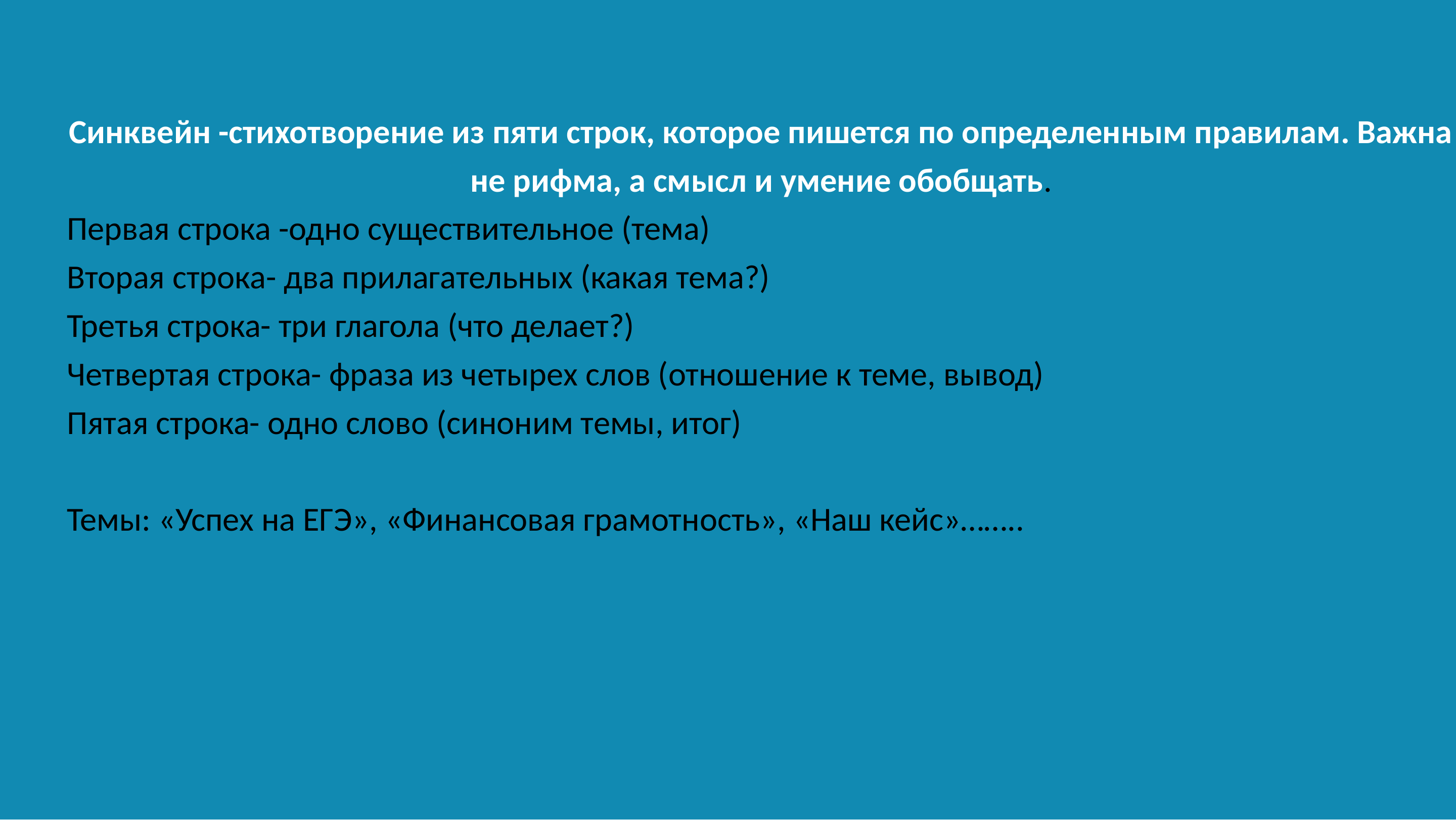

Синквейн -стихотворение из пяти строк, которое пишется по определенным правилам. Важна не рифма, а смысл и умение обобщать.
Первая строка -одно существительное (тема)
Вторая строка- два прилагательных (какая тема?)
Третья строка- три глагола (что делает?)
Четвертая строка- фраза из четырех слов (отношение к теме, вывод)
Пятая строка- одно слово (синоним темы, итог)

Темы: «Успех на ЕГЭ», «Финансовая грамотность», «Наш кейс»……..